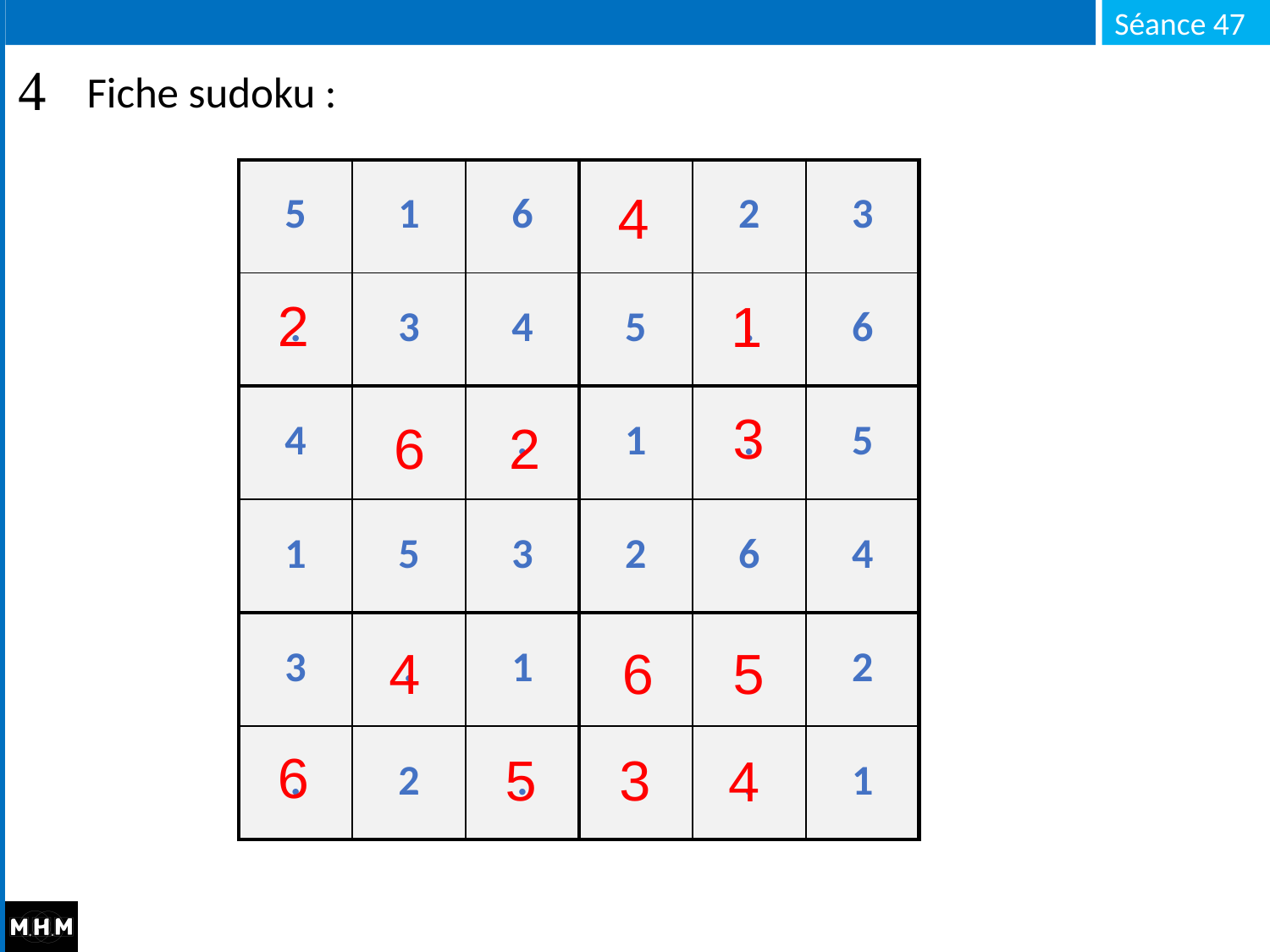

# Fiche sudoku :
| 5 | 1 | 6 |  | 2 | 3 |
| --- | --- | --- | --- | --- | --- |
| . | 3 | 4 | 5 | . | 6 |
| 4 |  | . | 1 | . | 5 |
| 1 | 5 | 3 | 2 | 6 | 4 |
| 3 | . | 1 |  |  | 2 |
| . | 2 | . |  | . | 1 |
4
2
1
3
2
6
6
5
4
6
5
3
4